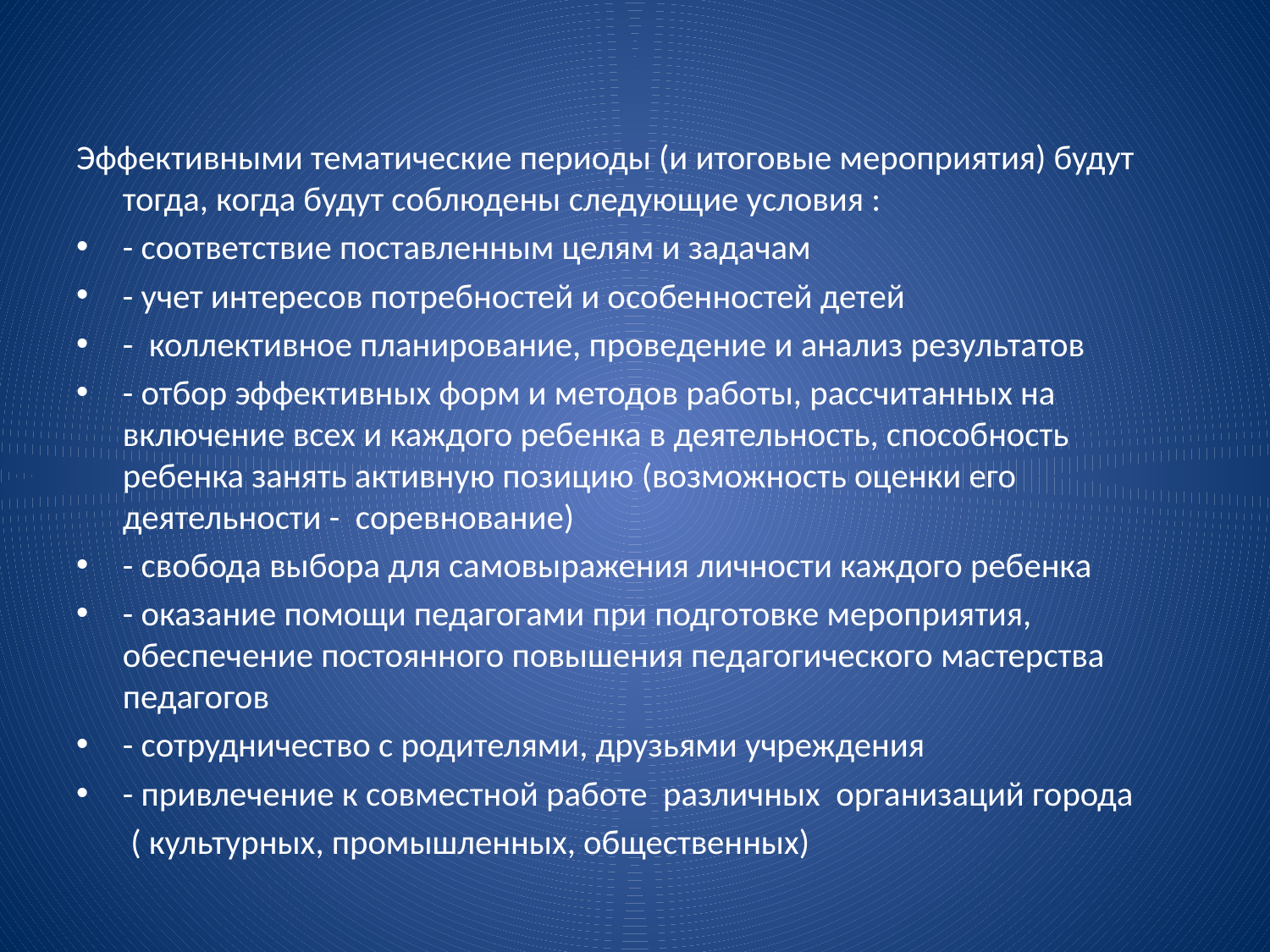

#
Эффективными тематические периоды (и итоговые мероприятия) будут тогда, когда будут соблюдены следующие условия :
- соответствие поставленным целям и задачам
- учет интересов потребностей и особенностей детей
-  коллективное планирование, проведение и анализ результатов
- отбор эффективных форм и методов работы, рассчитанных на включение всех и каждого ребенка в деятельность, способность ребенка занять активную позицию (возможность оценки его деятельности -  соревнование)
- свобода выбора для самовыражения личности каждого ребенка
- оказание помощи педагогами при подготовке мероприятия, обеспечение постоянного повышения педагогического мастерства педагогов
- сотрудничество с родителями, друзьями учреждения
- привлечение к совместной работе  различных  организаций города
	 ( культурных, промышленных, общественных)